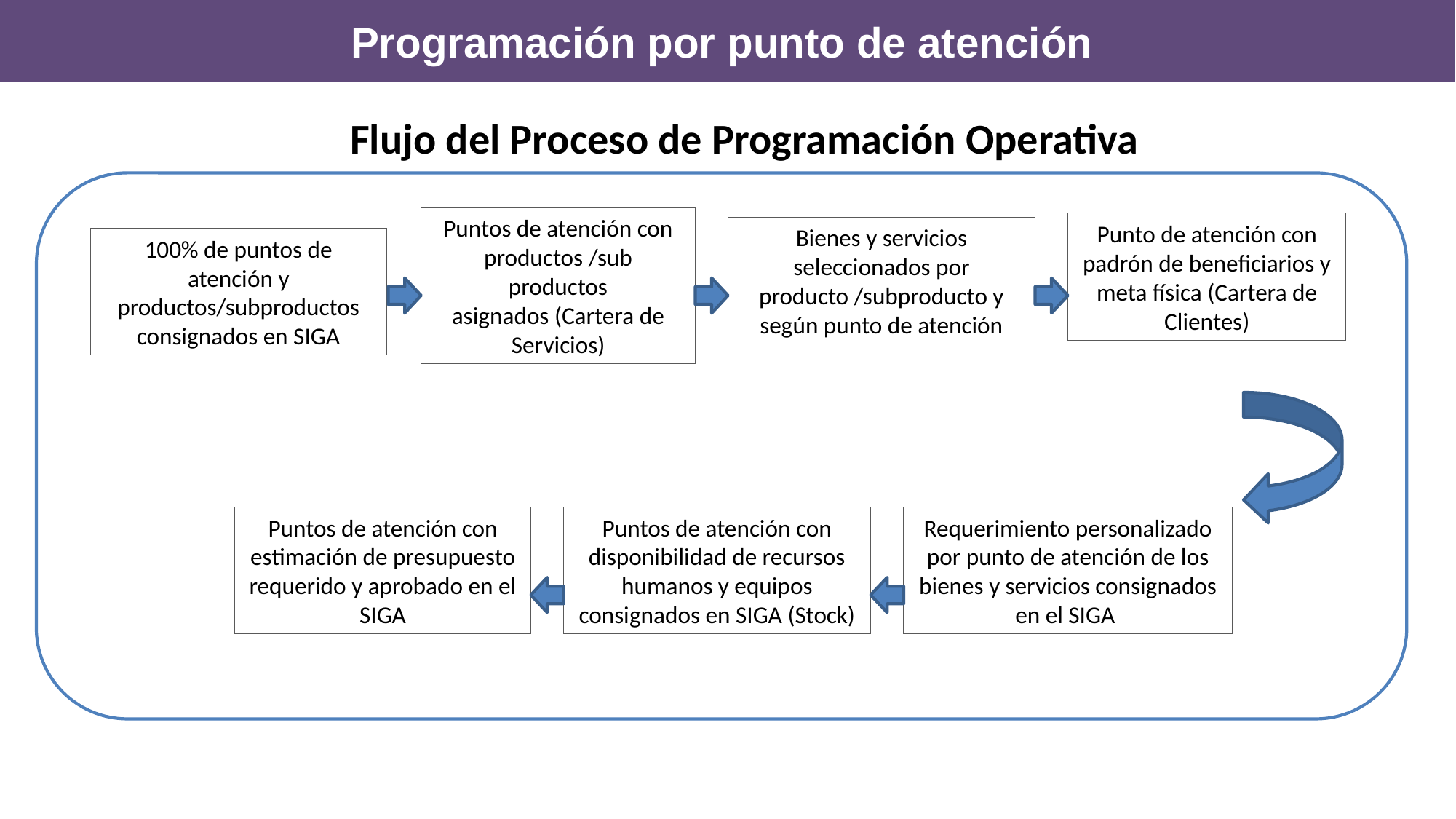

Programación por punto de atención
Flujo del Proceso de Programación Operativa

Puntos de atención con productos /sub productos
asignados (Cartera de Servicios)
Punto de atención con padrón de beneficiarios y meta física (Cartera de Clientes)
Bienes y servicios seleccionados por producto /subproducto y según punto de atención
100% de puntos de atención y productos/subproductos consignados en SIGA

Puntos de atención con estimación de presupuesto requerido y aprobado en el SIGA
Puntos de atención con disponibilidad de recursos humanos y equipos consignados en SIGA (Stock)
Requerimiento personalizado por punto de atención de los bienes y servicios consignados en el SIGA